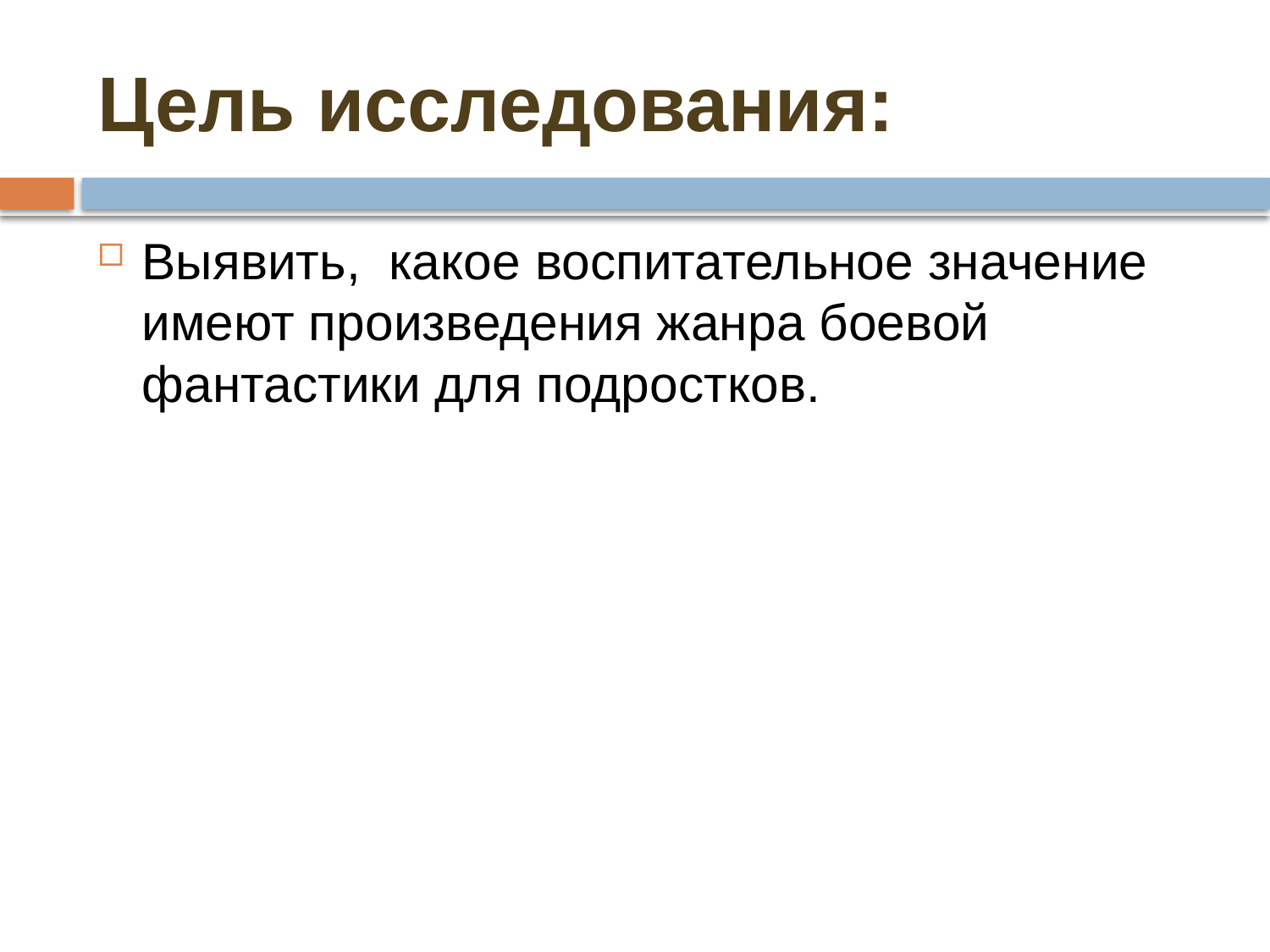

# Цель исследования:
Выявить,  какое воспитательное значение имеют произведения жанра боевой фантастики для подростков.